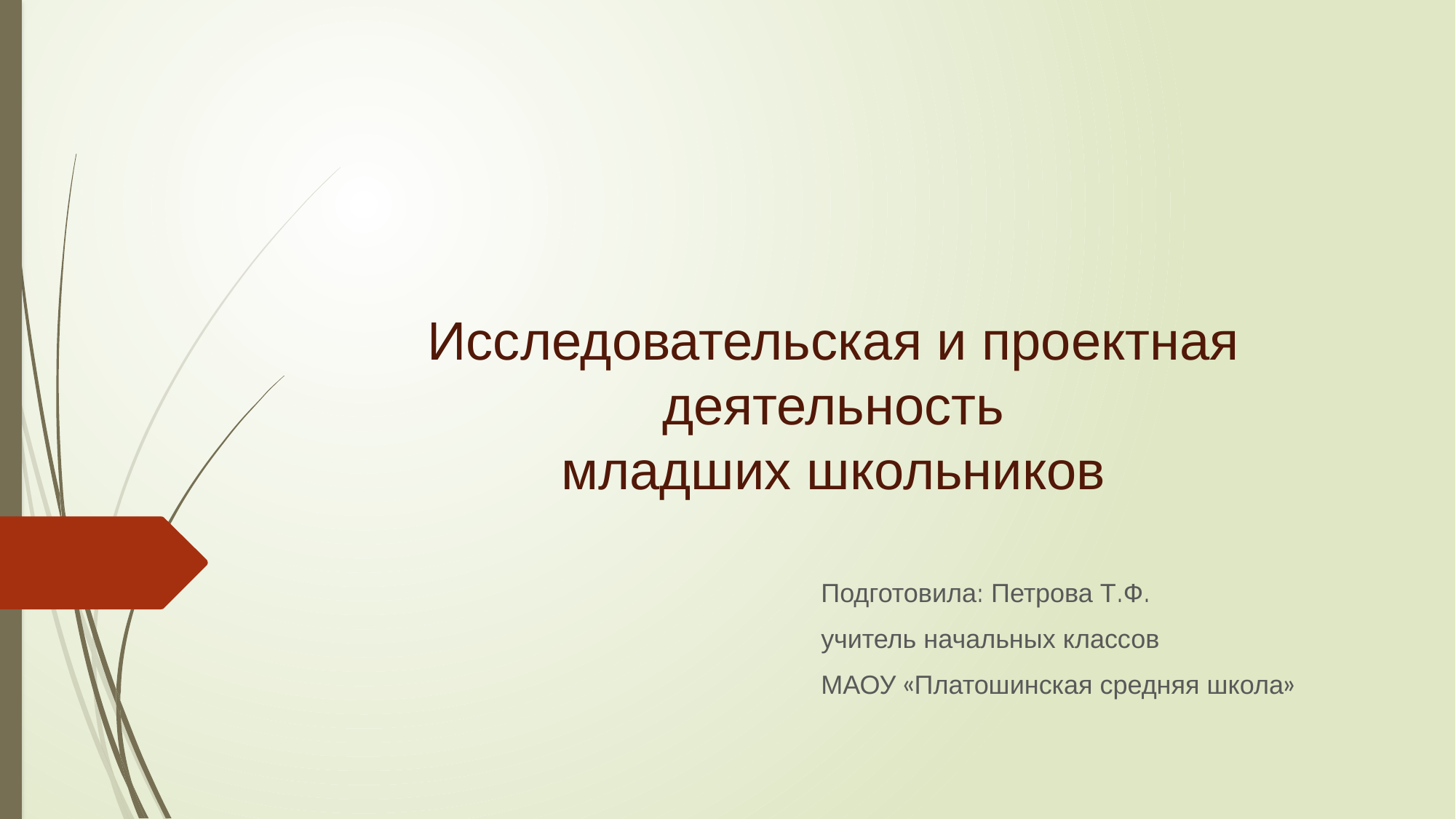

# Исследовательская и проектная  деятельность младших школьников
Подготовила: Петрова Т.Ф.
учитель начальных классов
МАОУ «Платошинская средняя школа»